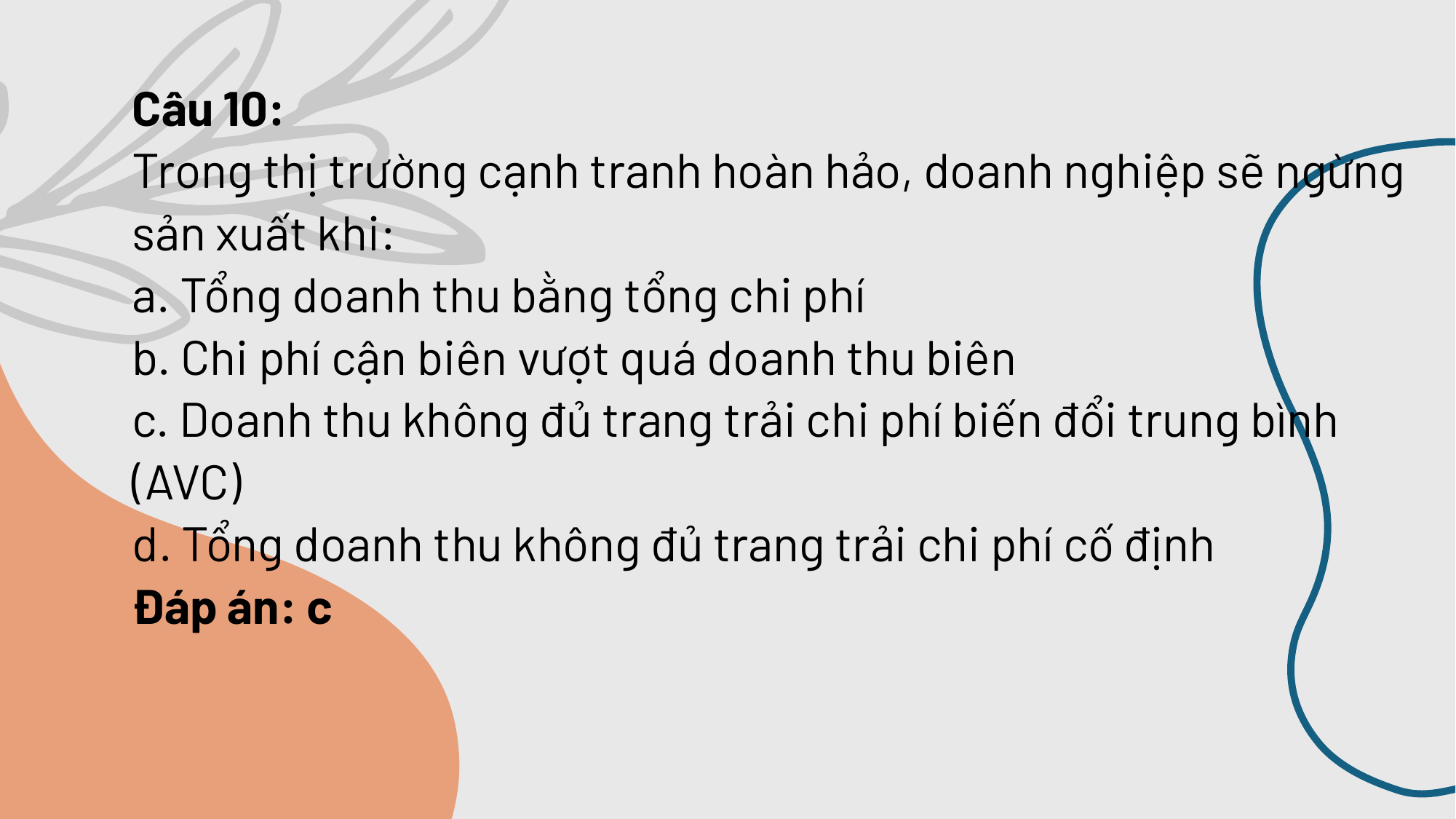

# Câu 10: Trong thị trường cạnh tranh hoàn hảo, doanh nghiệp sẽ ngừng sản xuất khi: a. Tổng doanh thu bằng tổng chi phí b. Chi phí cận biên vượt quá doanh thu biên c. Doanh thu không đủ trang trải chi phí biến đổi trung bình (AVC) d. Tổng doanh thu không đủ trang trải chi phí cố định Đáp án: c